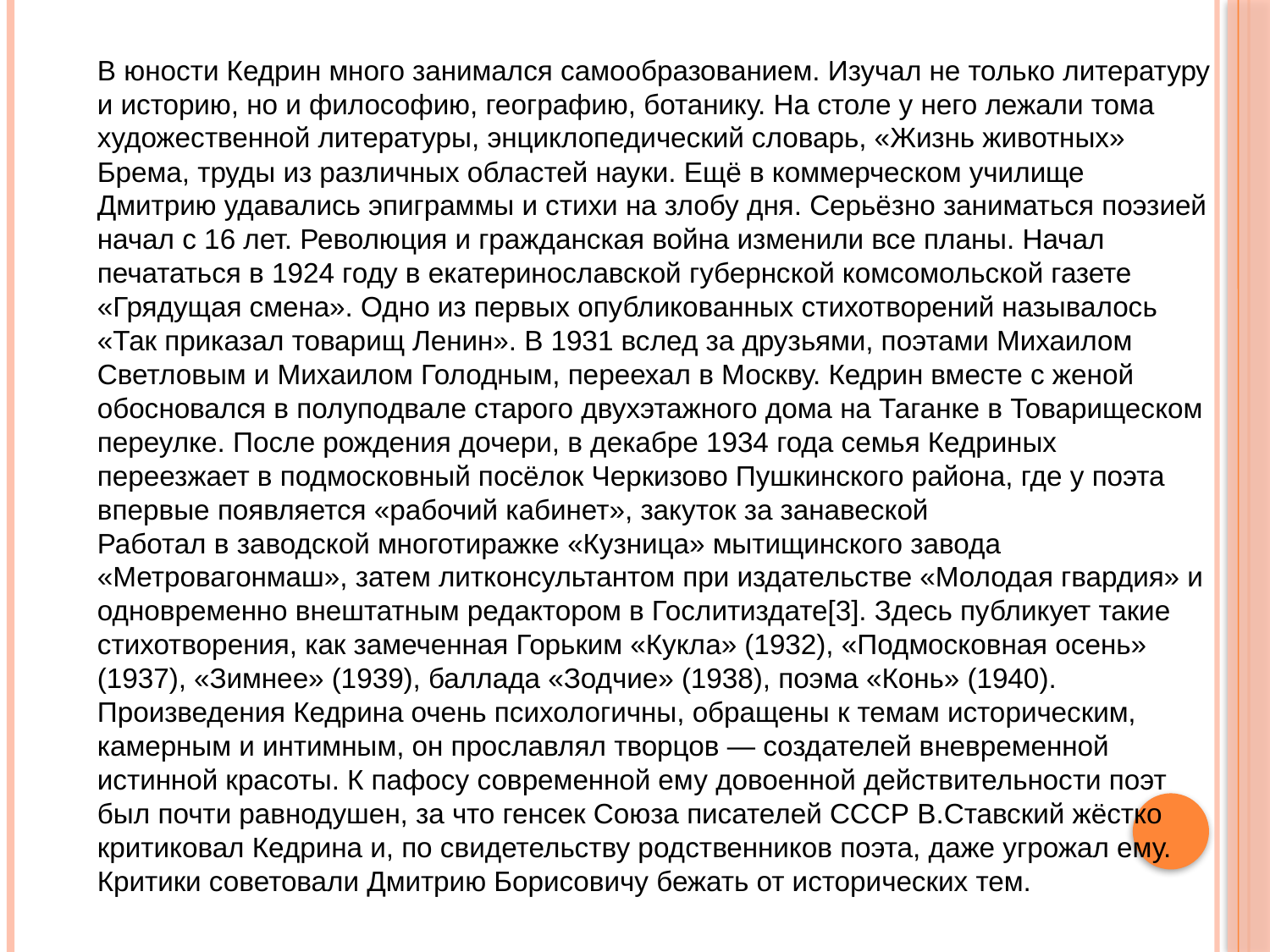

В юности Кедрин много занимался самообразованием. Изучал не только литературу и историю, но и философию, географию, ботанику. На столе у него лежали тома художественной литературы, энциклопедический словарь, «Жизнь животных» Брема, труды из различных областей науки. Ещё в коммерческом училище Дмитрию удавались эпиграммы и стихи на злобу дня. Серьёзно заниматься поэзией начал с 16 лет. Революция и гражданская война изменили все планы. Начал печататься в 1924 году в екатеринославской губернской комсомольской газете «Грядущая смена». Одно из первых опубликованных стихотворений называлось «Так приказал товарищ Ленин». В 1931 вслед за друзьями, поэтами Михаилом Светловым и Михаилом Голодным, переехал в Москву. Кедрин вместе с женой обосновался в полуподвале старого двухэтажного дома на Таганке в Товарищеском переулке. После рождения дочери, в декабре 1934 года семья Кедриных переезжает в подмосковный посёлок Черкизово Пушкинского района, где у поэта впервые появляется «рабочий кабинет», закуток за занавеской
Работал в заводской многотиражке «Кузница» мытищинского завода «Метровагонмаш», затем литконсультантом при издательстве «Молодая гвардия» и одновременно внештатным редактором в Гослитиздате[3]. Здесь публикует такие стихотворения, как замеченная Горьким «Кукла» (1932), «Подмосковная осень» (1937), «Зимнее» (1939), баллада «Зодчие» (1938), поэма «Конь» (1940). Произведения Кедрина очень психологичны, обращены к темам историческим, камерным и интимным, он прославлял творцов — создателей вневременной истинной красоты. К пафосу современной ему довоенной действительности поэт был почти равнодушен, за что генсек Союза писателей СССР В.Ставский жёстко критиковал Кедрина и, по свидетельству родственников поэта, даже угрожал ему. Критики советовали Дмитрию Борисовичу бежать от исторических тем.